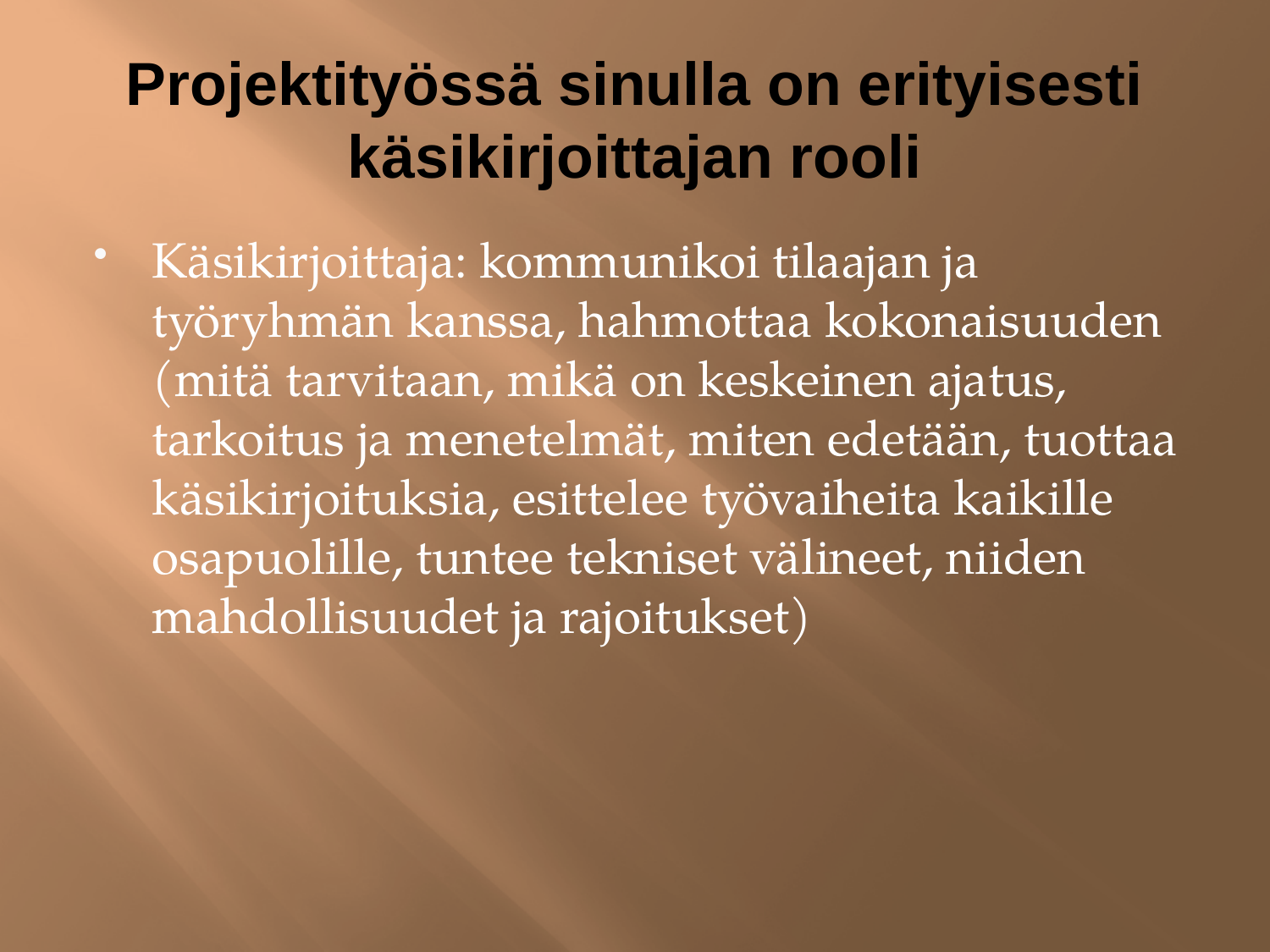

# Projektityössä sinulla on erityisesti käsikirjoittajan rooli
Käsikirjoittaja: kommunikoi tilaajan ja työryhmän kanssa, hahmottaa kokonaisuuden (mitä tarvitaan, mikä on keskeinen ajatus, tarkoitus ja menetelmät, miten edetään, tuottaa käsikirjoituksia, esittelee työvaiheita kaikille osapuolille, tuntee tekniset välineet, niiden mahdollisuudet ja rajoitukset)